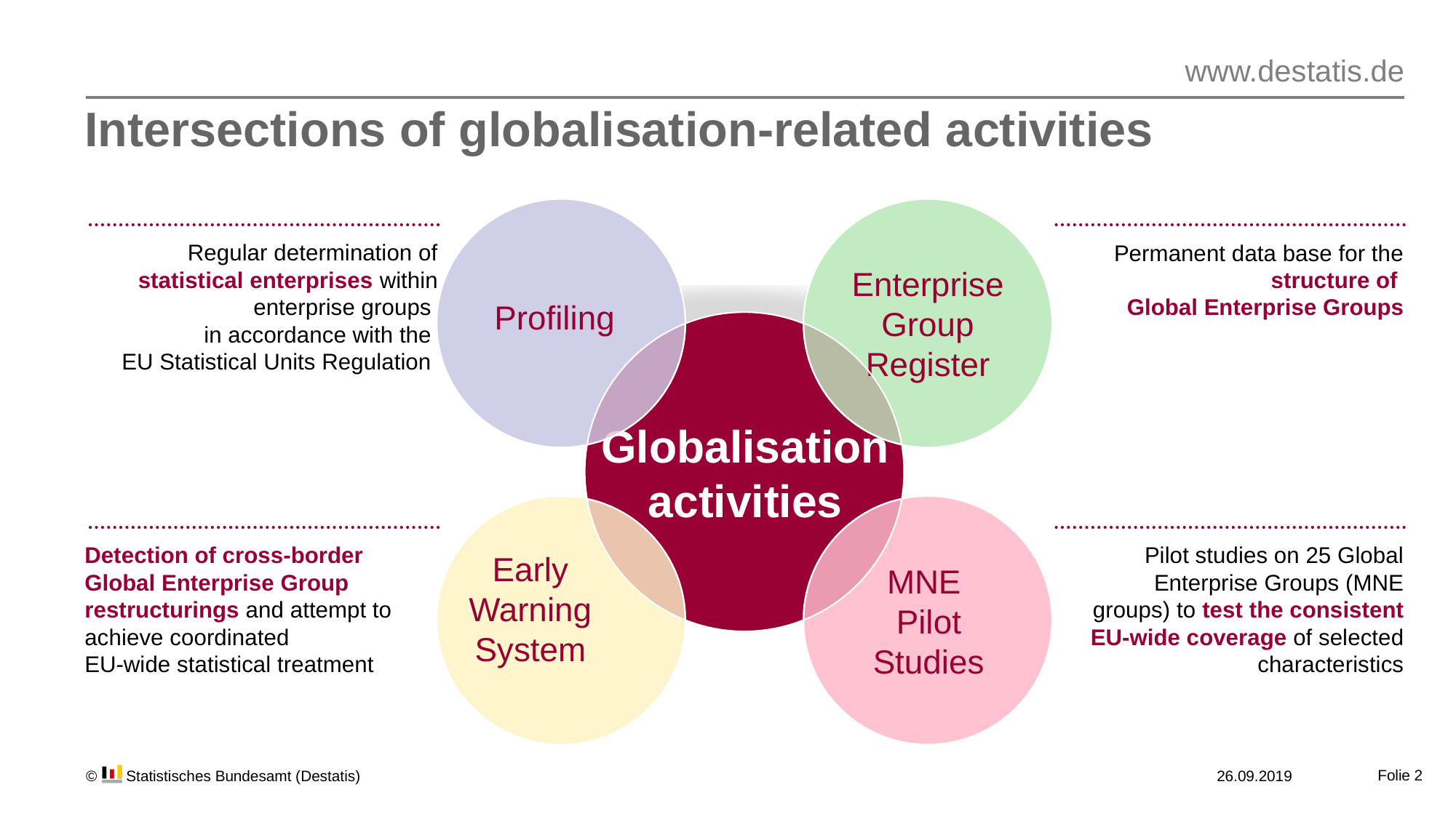

# Intersections of globalisation-related activities

Permanent data base for the structure of
Global Enterprise Groups

Regular determination of statistical enterprises within enterprise groups
in accordance with the
EU Statistical Units Regulation

Enterprise Group
Register
Profiling

Globalisation
activities

Detection of cross-border Global Enterprise Group restructurings and attempt to achieve coordinated
EU-wide statistical treatment
Pilot studies on 25 Global Enterprise Groups (MNE groups) to test the consistent EU-wide coverage of selected characteristics
Early Warning System
MNE
Pilot Studies